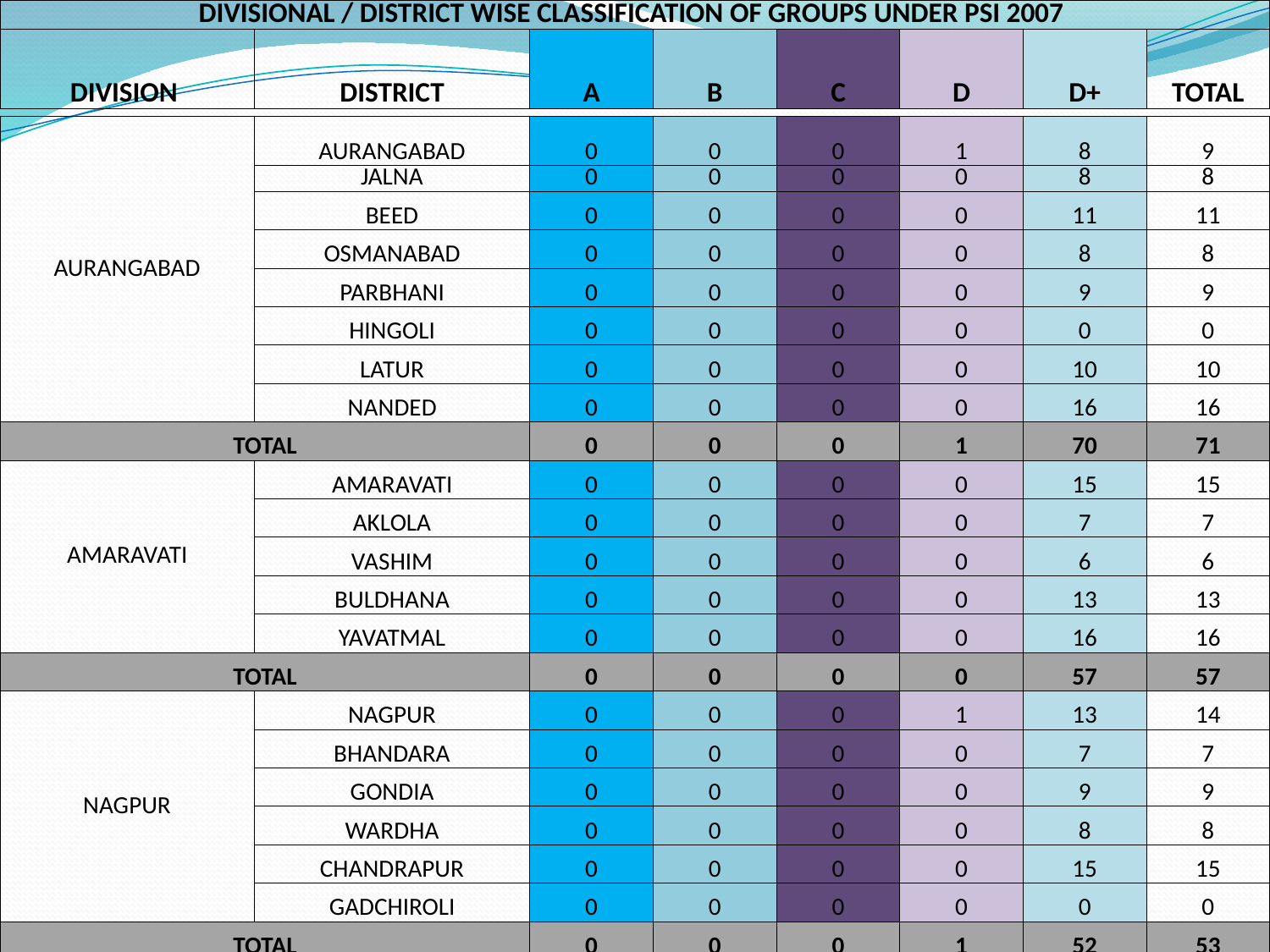

| DIVISIONAL / DISTRICT WISE CLASSIFICATION OF GROUPS UNDER PSI 2007 |  |  |  |  |  |  |  |
| --- | --- | --- | --- | --- | --- | --- | --- |
| DIVISION | DISTRICT | A | B | C | D | D+ | TOTAL |
| AURANGABAD | AURANGABAD | 0 | 0 | 0 | 1 | 8 | 9 |
| --- | --- | --- | --- | --- | --- | --- | --- |
|  | JALNA | 0 | 0 | 0 | 0 | 8 | 8 |
|  | BEED | 0 | 0 | 0 | 0 | 11 | 11 |
|  | OSMANABAD | 0 | 0 | 0 | 0 | 8 | 8 |
|  | PARBHANI | 0 | 0 | 0 | 0 | 9 | 9 |
|  | HINGOLI | 0 | 0 | 0 | 0 | 0 | 0 |
|  | LATUR | 0 | 0 | 0 | 0 | 10 | 10 |
|  | NANDED | 0 | 0 | 0 | 0 | 16 | 16 |
| TOTAL |  | 0 | 0 | 0 | 1 | 70 | 71 |
| AMARAVATI | AMARAVATI | 0 | 0 | 0 | 0 | 15 | 15 |
|  | AKLOLA | 0 | 0 | 0 | 0 | 7 | 7 |
|  | VASHIM | 0 | 0 | 0 | 0 | 6 | 6 |
|  | BULDHANA | 0 | 0 | 0 | 0 | 13 | 13 |
|  | YAVATMAL | 0 | 0 | 0 | 0 | 16 | 16 |
| TOTAL |  | 0 | 0 | 0 | 0 | 57 | 57 |
| NAGPUR | NAGPUR | 0 | 0 | 0 | 1 | 13 | 14 |
|  | BHANDARA | 0 | 0 | 0 | 0 | 7 | 7 |
|  | GONDIA | 0 | 0 | 0 | 0 | 9 | 9 |
|  | WARDHA | 0 | 0 | 0 | 0 | 8 | 8 |
|  | CHANDRAPUR | 0 | 0 | 0 | 0 | 15 | 15 |
|  | GADCHIROLI | 0 | 0 | 0 | 0 | 0 | 0 |
| TOTAL |  | 0 | 0 | 0 | 1 | 52 | 53 |